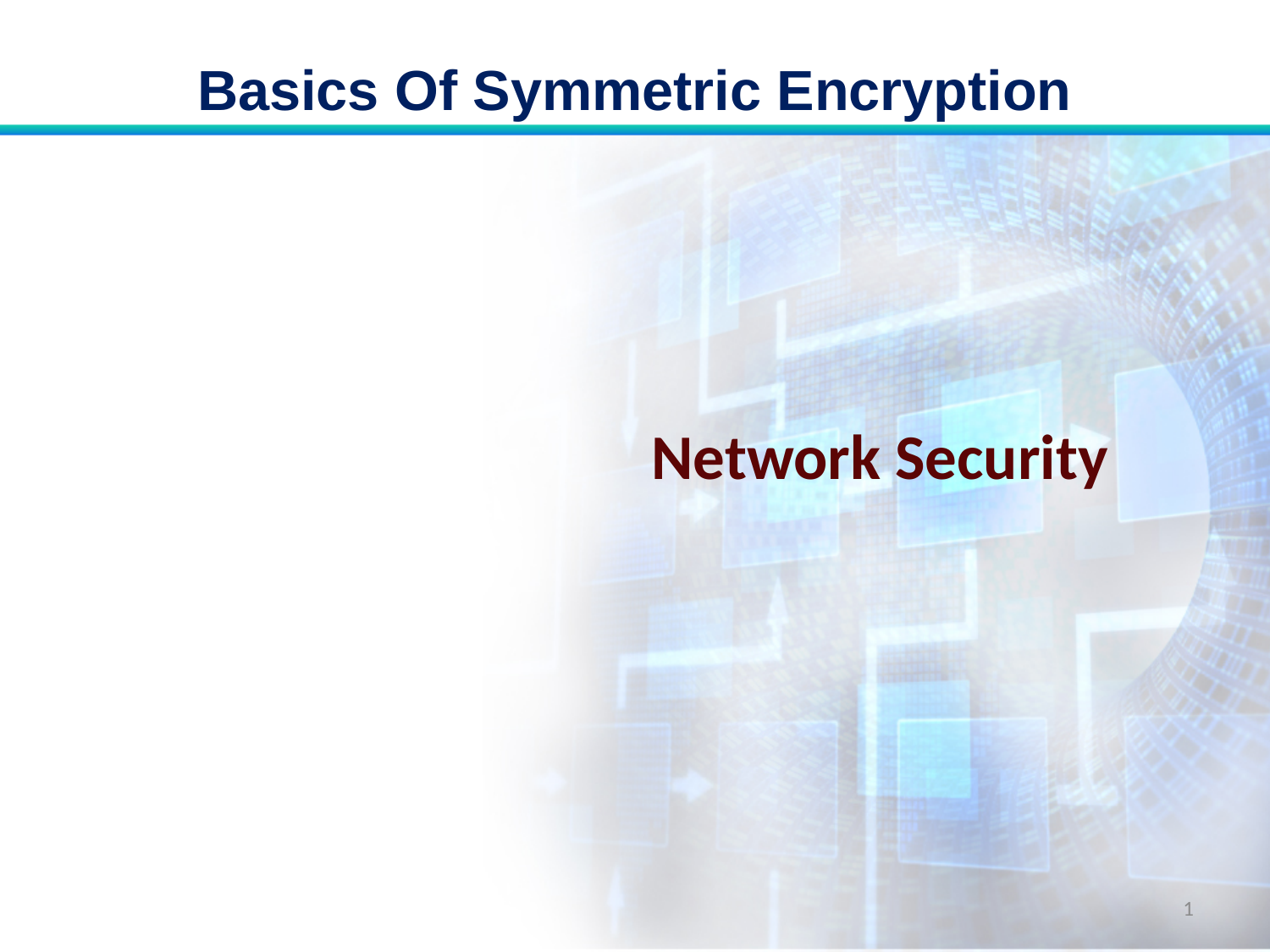

# Basics Of Symmetric Encryption
Network Security
1